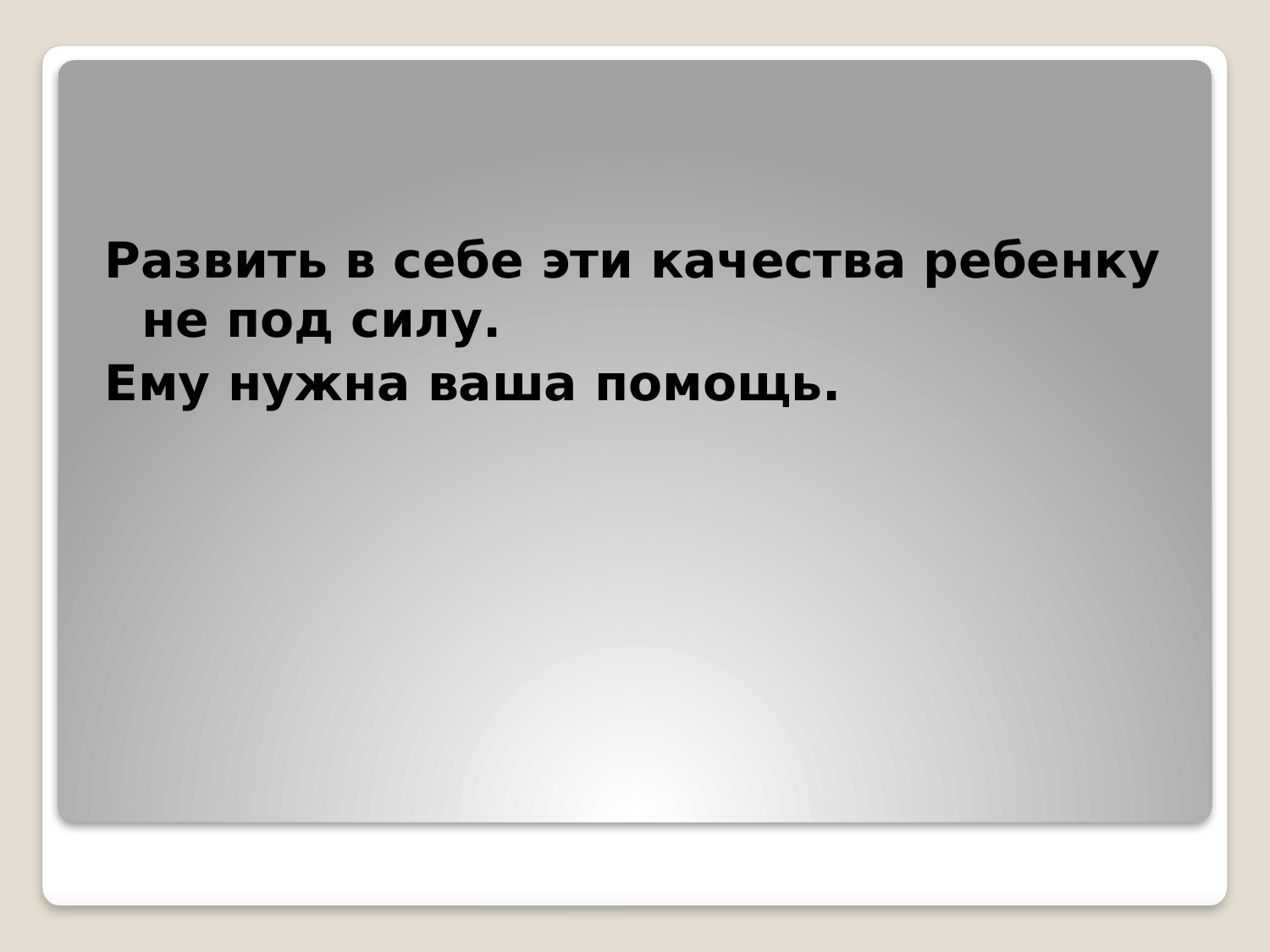

Развить в себе эти качества ребенку не под силу.
Ему нужна ваша помощь.
#